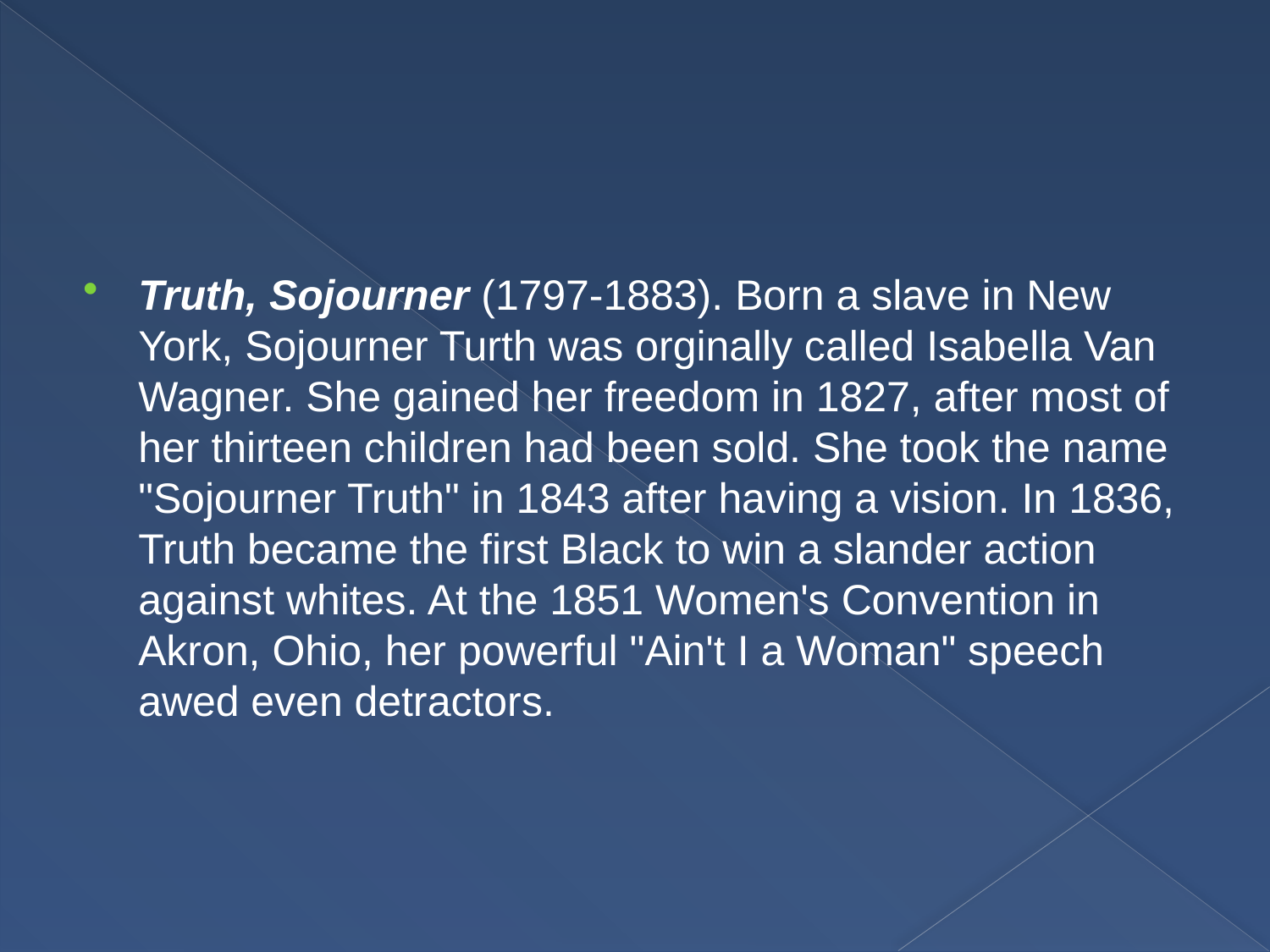

#
Truth, Sojourner (1797-1883). Born a slave in New York, Sojourner Turth was orginally called Isabella Van Wagner. She gained her freedom in 1827, after most of her thirteen children had been sold. She took the name "Sojourner Truth" in 1843 after having a vision. In 1836, Truth became the first Black to win a slander action against whites. At the 1851 Women's Convention in Akron, Ohio, her powerful "Ain't I a Woman" speech awed even detractors.